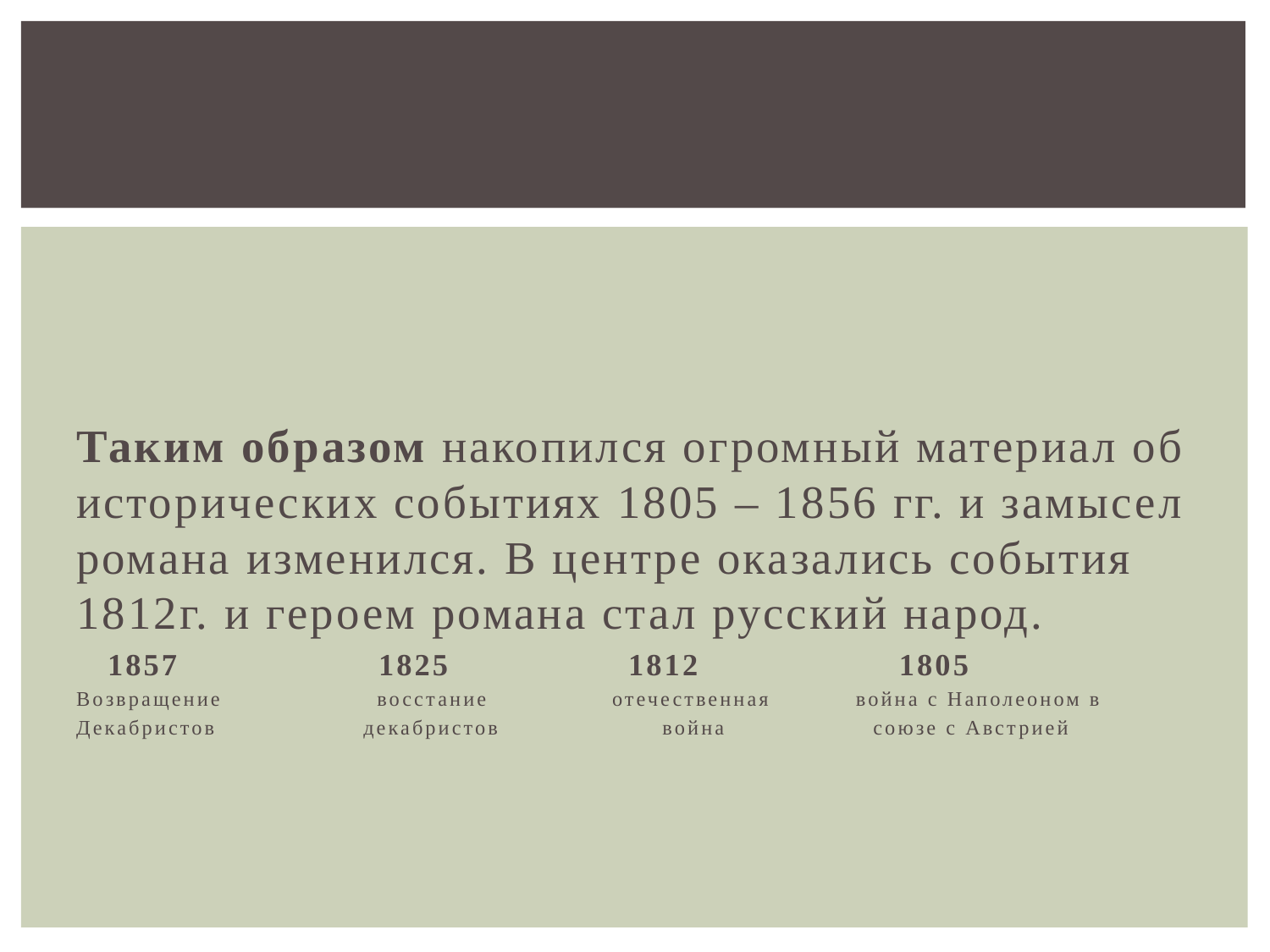

Таким образом накопился огромный материал об исторических событиях 1805 – 1856 гг. и замысел романа изменился. В центре оказались события 1812г. и героем романа стал русский народ.
   1857                   1825                 1812                   1805
Возвращение                    восстание                отечественная           война с Наполеоном в
Декабристов                   декабристов                     война                   союзе с Австрией

#